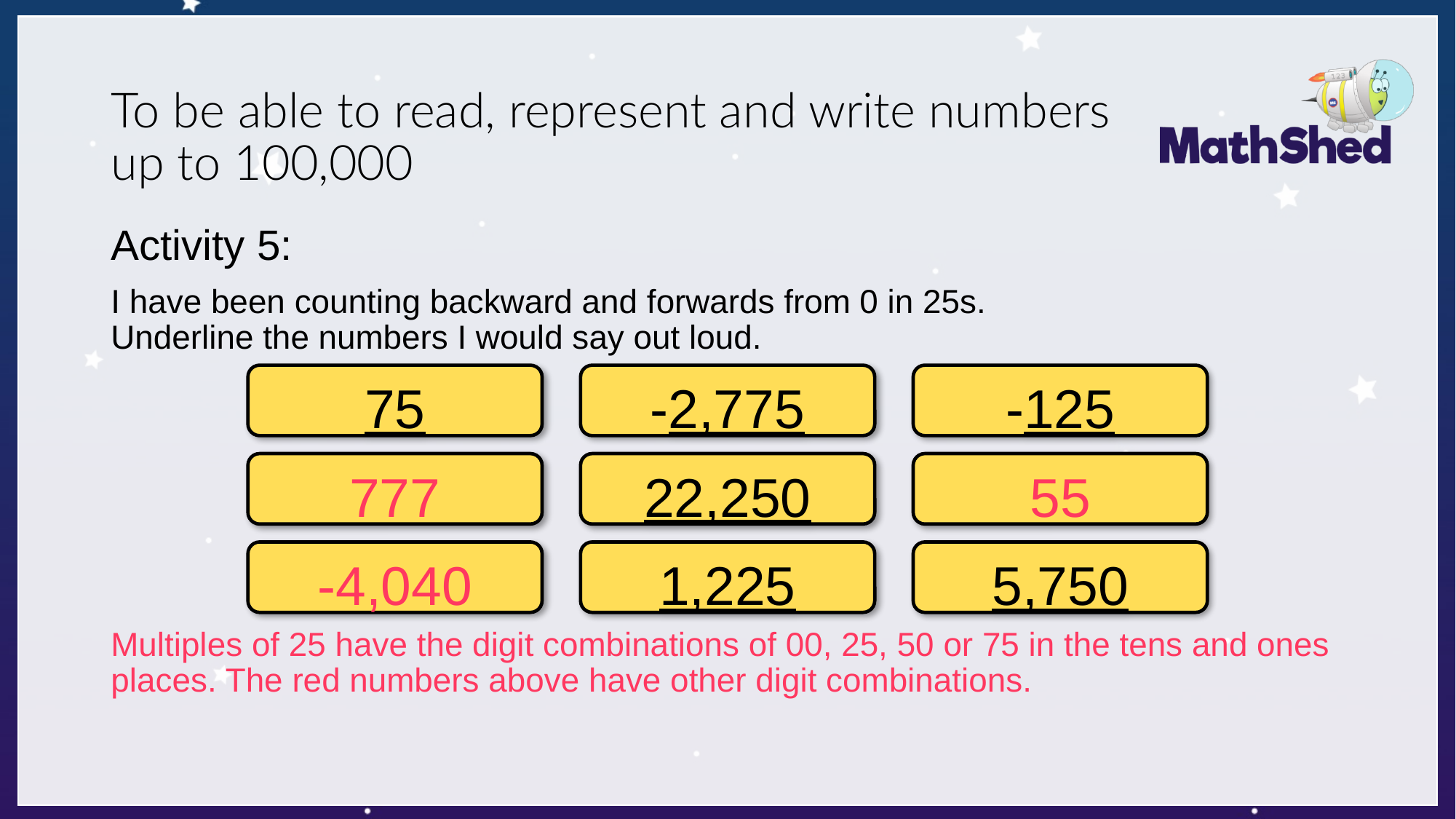

# To be able to read, represent and write numbers up to 100,000
Activity 5:
I have been counting backward and forwards from 0 in 25s.
Underline the numbers I would say out loud.

Multiples of 25 have the digit combinations of 00, 25, 50 or 75 in the tens and ones places. The red numbers above have other digit combinations.

75
-2,775
-125
777
22,250
55
-4,040
1,225
5,750